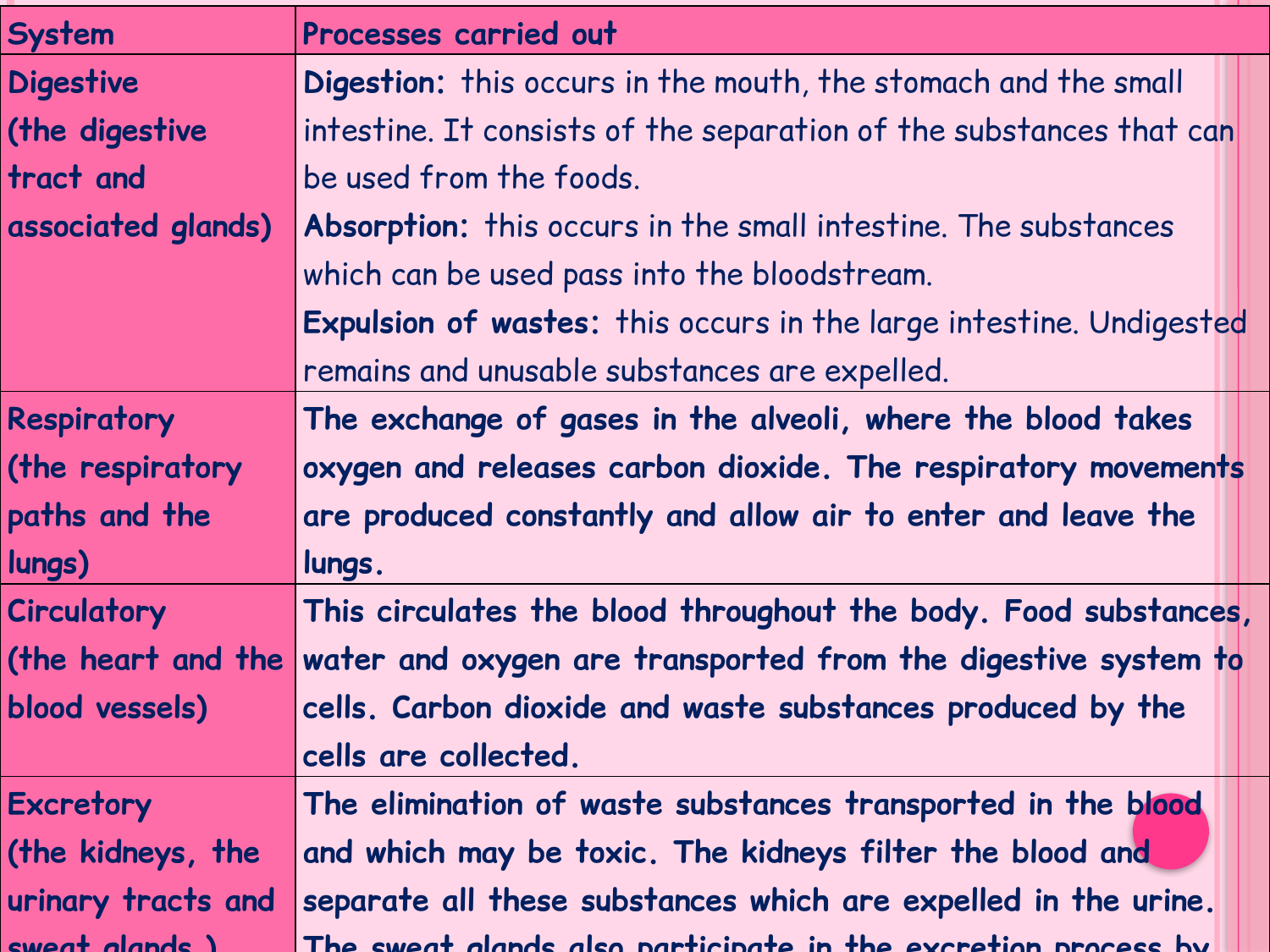

| System | Processes carried out |
| --- | --- |
| Digestive (the digestive tract and associated glands) | Digestion: this occurs in the mouth, the stomach and the small intestine. It consists of the separation of the substances that can be used from the foods. Absorption: this occurs in the small intestine. The substances which can be used pass into the bloodstream. Expulsion of wastes: this occurs in the large intestine. Undigested remains and unusable substances are expelled. |
| Respiratory (the respiratory paths and the lungs) | The exchange of gases in the alveoli, where the blood takes oxygen and releases carbon dioxide. The respiratory movements are produced constantly and allow air to enter and leave the lungs. |
| Circulatory (the heart and the blood vessels) | This circulates the blood throughout the body. Food substances, water and oxygen are transported from the digestive system to cells. Carbon dioxide and waste substances produced by the cells are collected. |
| Excretory (the kidneys, the urinary tracts and sweat glands ) | The elimination of waste substances transported in the blood and which may be toxic. The kidneys filter the blood and separate all these substances which are expelled in the urine. The sweat glands also participate in the excretion process by producing sweat. |
#